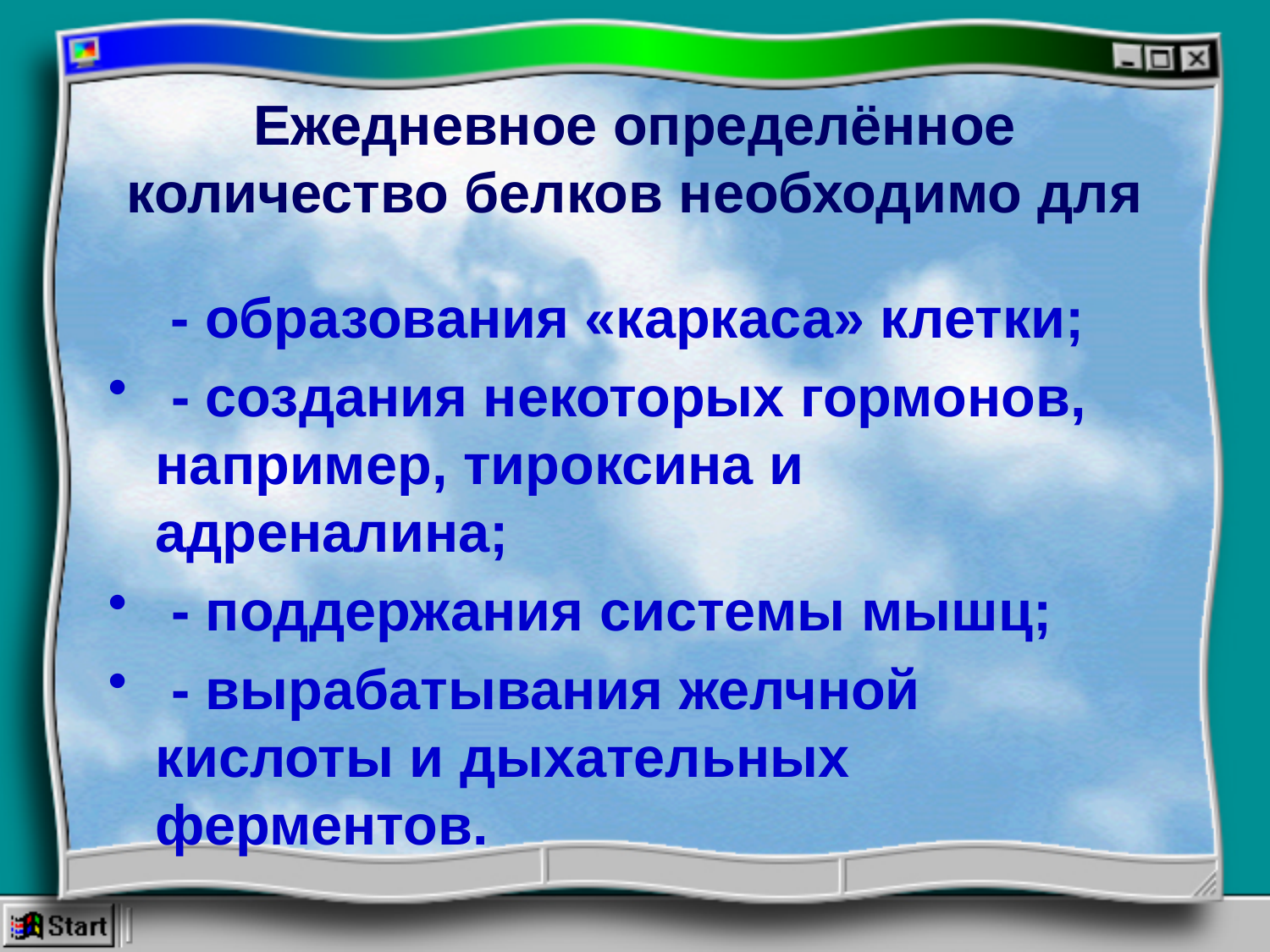

# Ежедневное определённое количество белков необходимо для
    - образования «каркаса» клетки;
 - создания некоторых гормонов, например, тироксина и адреналина;
 - поддержания системы мышц;
 - вырабатывания желчной кислоты и дыхательных ферментов.